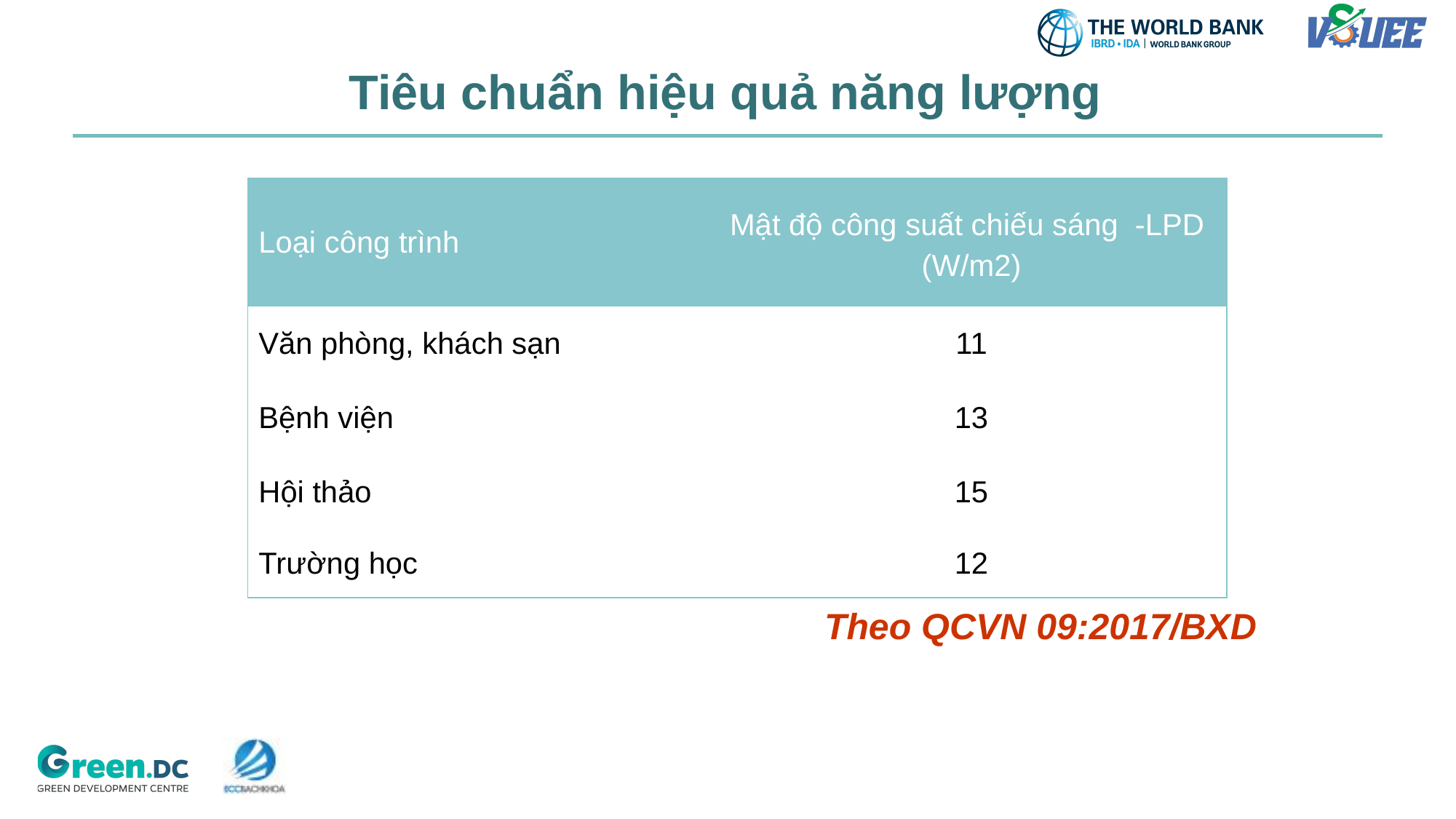

# Tiêu chuẩn hiệu quả năng lượng
| Loại công trình | Mật độ công suất chiếu sáng -LPD (W/m2) |
| --- | --- |
| Văn phòng, khách sạn | 11 |
| Bệnh viện | 13 |
| Hội thảo | 15 |
| Trường học | 12 |
Theo QCVN 09:2017/BXD